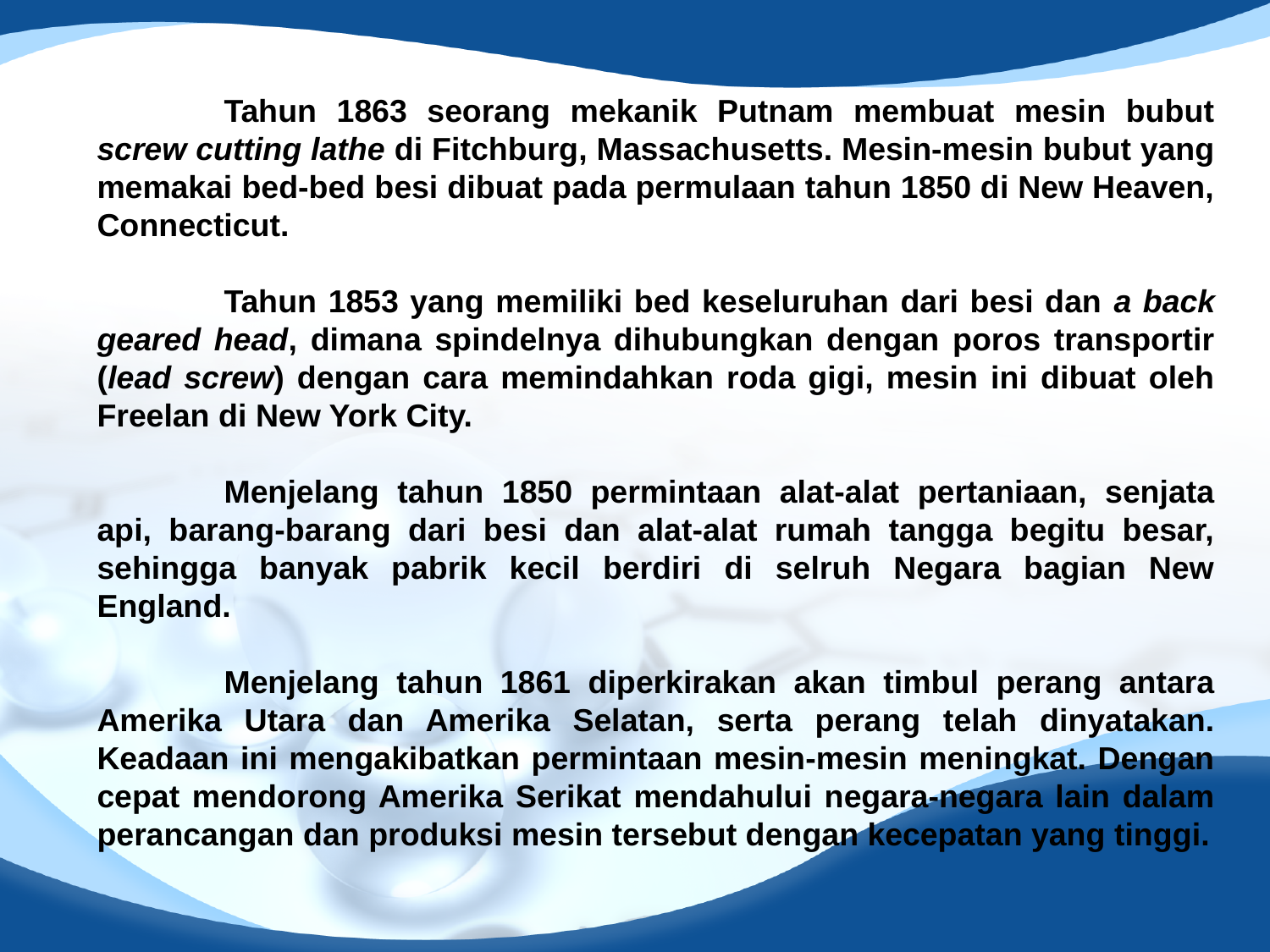

Tahun 1863 seorang mekanik Putnam membuat mesin bubut screw cutting lathe di Fitchburg, Massachusetts. Mesin-mesin bubut yang memakai bed-bed besi dibuat pada permulaan tahun 1850 di New Heaven, Connecticut.

	Tahun 1853 yang memiliki bed keseluruhan dari besi dan a back geared head, dimana spindelnya dihubungkan dengan poros transportir (lead screw) dengan cara memindahkan roda gigi, mesin ini dibuat oleh Freelan di New York City.

	Menjelang tahun 1850 permintaan alat-alat pertaniaan, senjata api, barang-barang dari besi dan alat-alat rumah tangga begitu besar, sehingga banyak pabrik kecil berdiri di selruh Negara bagian New England.

	Menjelang tahun 1861 diperkirakan akan timbul perang antara Amerika Utara dan Amerika Selatan, serta perang telah dinyatakan. Keadaan ini mengakibatkan permintaan mesin-mesin meningkat. Dengan cepat mendorong Amerika Serikat mendahului negara-negara lain dalam perancangan dan produksi mesin tersebut dengan kecepatan yang tinggi.